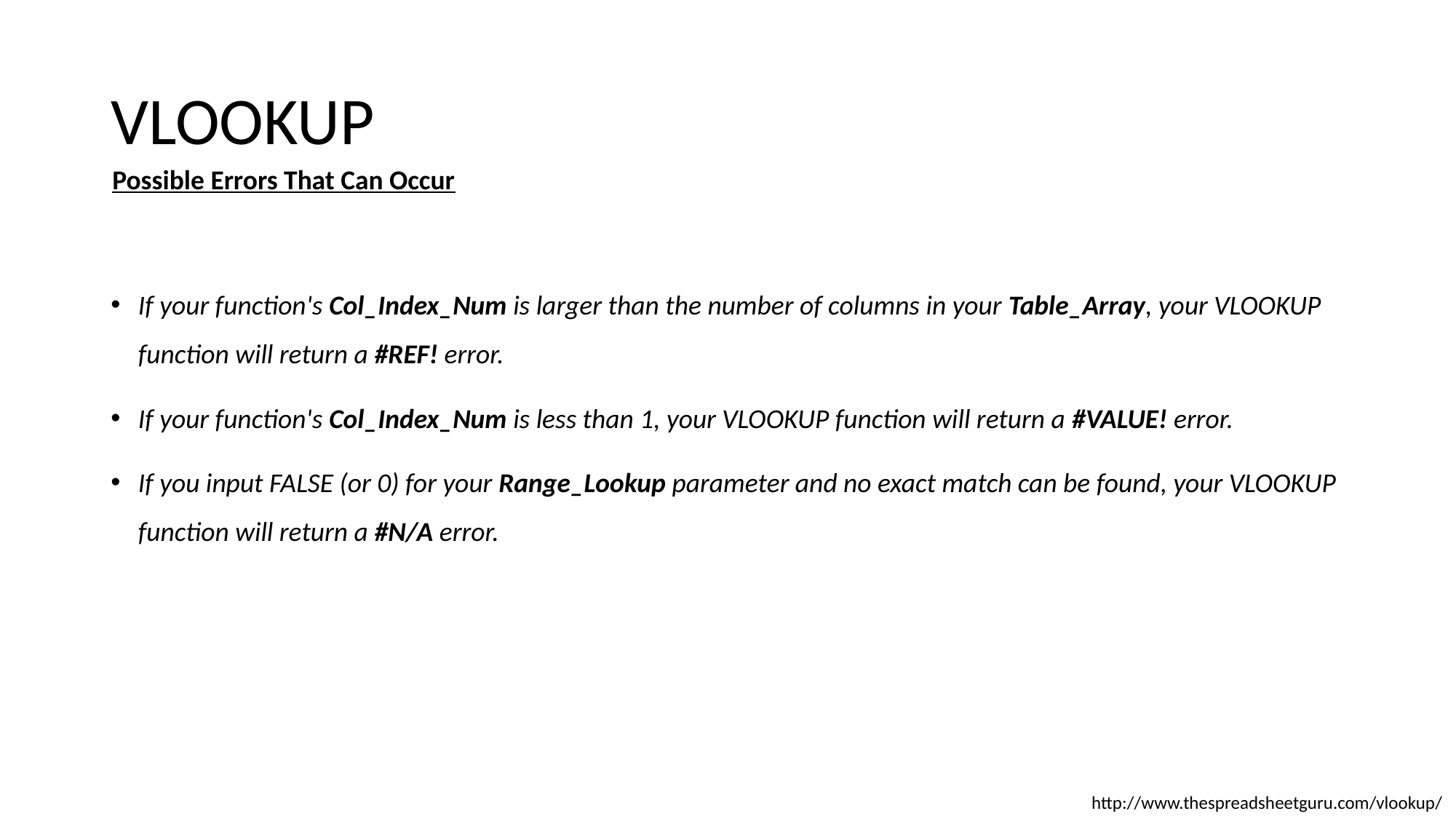

# VLOOKUP
Possible Errors That Can Occur

If your function's Col_Index_Num is larger than the number of columns in your Table_Array, your VLOOKUP function will return a #REF! error.
If your function's Col_Index_Num is less than 1, your VLOOKUP function will return a #VALUE! error.
If you input FALSE (or 0) for your Range_Lookup parameter and no exact match can be found, your VLOOKUP function will return a #N/A error.
http://www.thespreadsheetguru.com/vlookup/